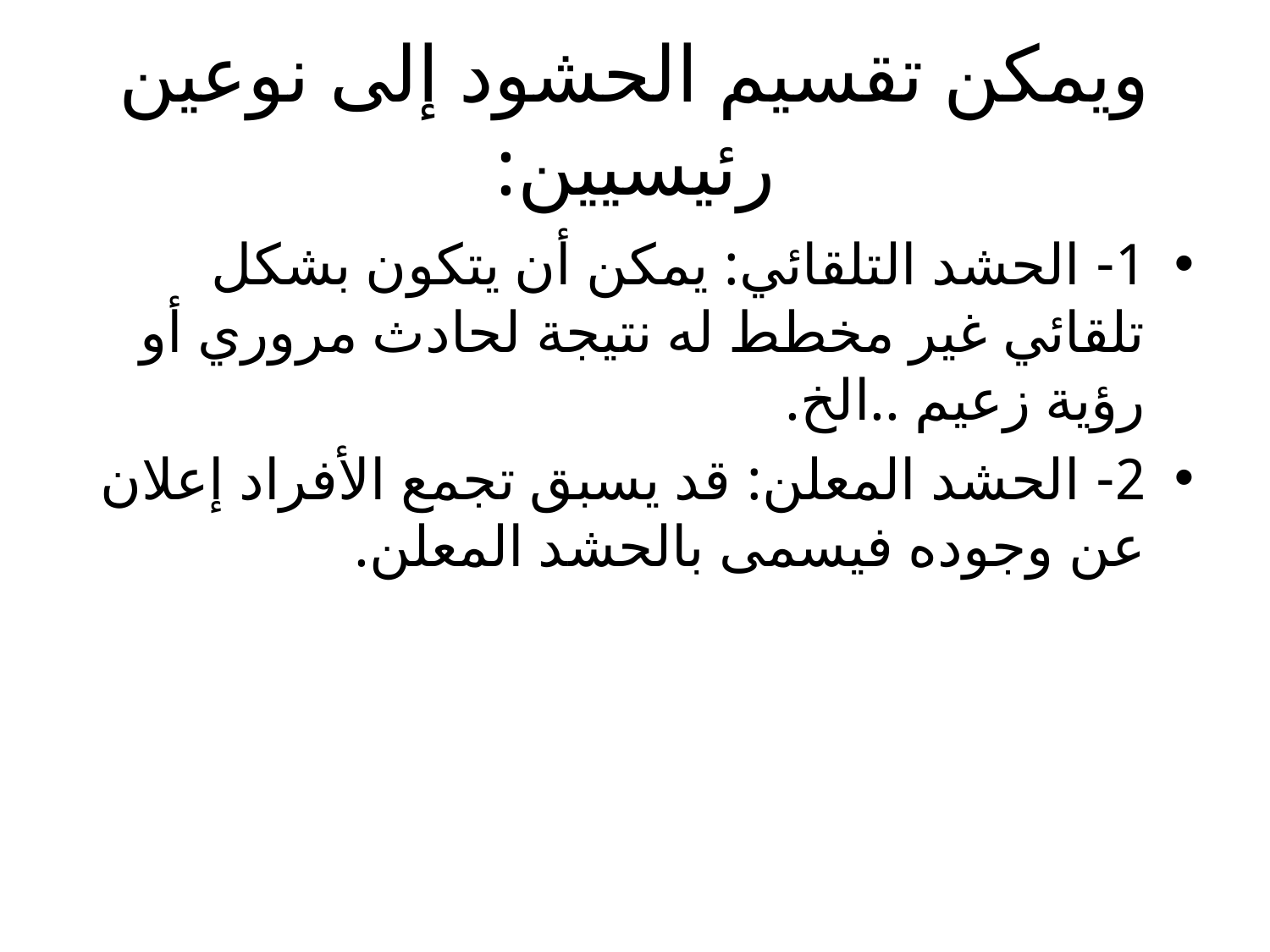

# ويمكن تقسيم الحشود إلى نوعين رئيسيين:
1- الحشد التلقائي: يمكن أن يتكون بشكل تلقائي غير مخطط له نتيجة لحادث مروري أو رؤية زعيم ..الخ.
2- الحشد المعلن: قد يسبق تجمع الأفراد إعلان عن وجوده فيسمى بالحشد المعلن.